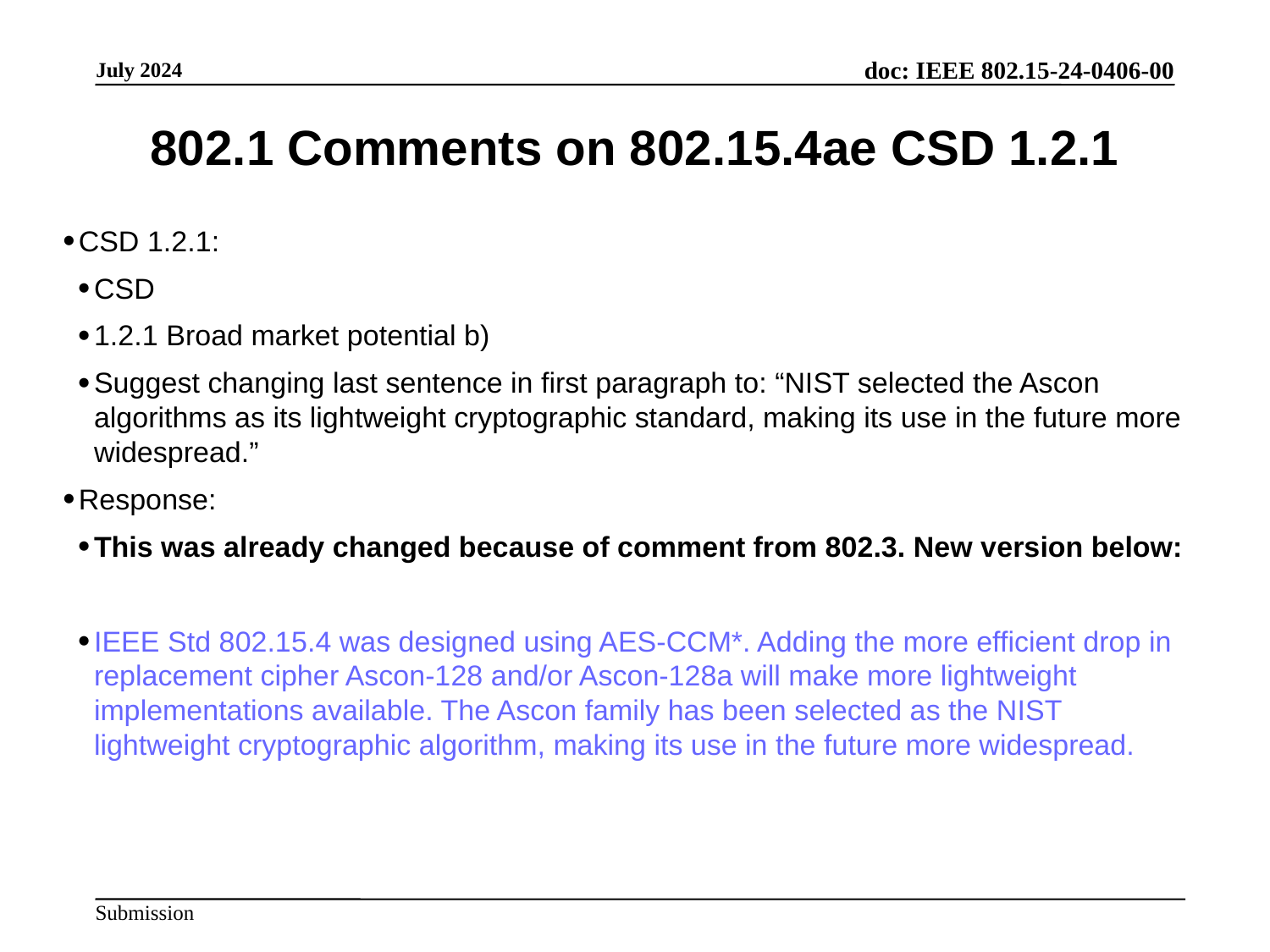

802.1 Comments on 802.15.4ae CSD 1.2.1
CSD 1.2.1:
CSD
1.2.1 Broad market potential b)
Suggest changing last sentence in first paragraph to: “NIST selected the Ascon algorithms as its lightweight cryptographic standard, making its use in the future more widespread.”
Response:
This was already changed because of comment from 802.3. New version below:

IEEE Std 802.15.4 was designed using AES-CCM*. Adding the more efficient drop in replacement cipher Ascon-128 and/or Ascon-128a will make more lightweight implementations available. The Ascon family has been selected as the NIST lightweight cryptographic algorithm, making its use in the future more widespread.